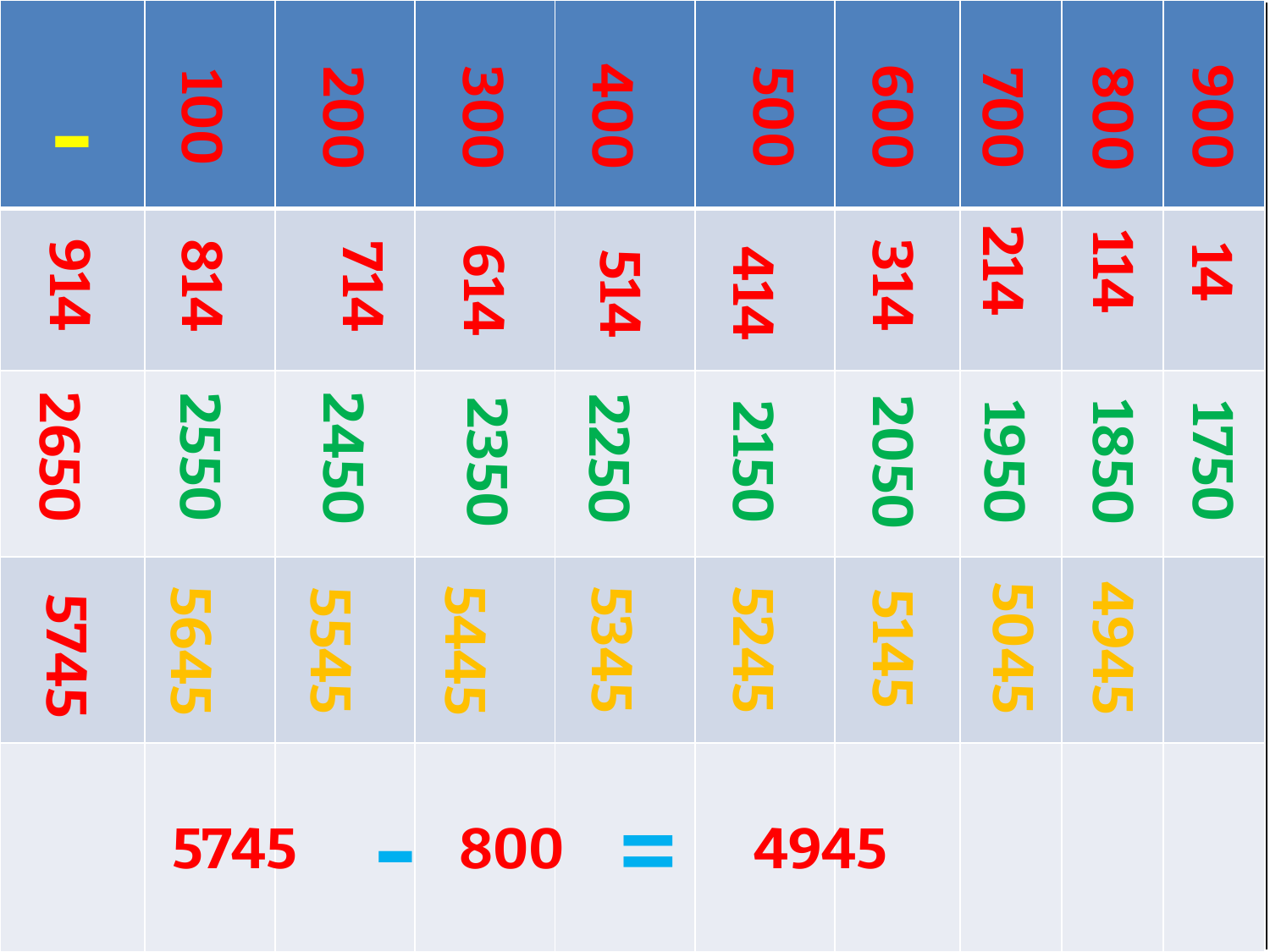

|  |  |  |  |  |  |  |  |  |  |
| --- | --- | --- | --- | --- | --- | --- | --- | --- | --- |
|  |  |  |  |  |  |  |  |  |  |
|  |  |  |  |  |  |  |  |  |  |
|  |  |  |  |  |  |  |  |  |  |
|  |  |  |  |  |  |  |  |  |  |
-
400
500
600
900
100
200
300
700
800
214
114
14
914
814
314
714
614
514
414
#
2550
2650
2450
2250
1750
2350
2150
2050
1850
1950
5045
5145
4945
5345
5245
5445
5545
5645
5745
=
-
4945
800
5745